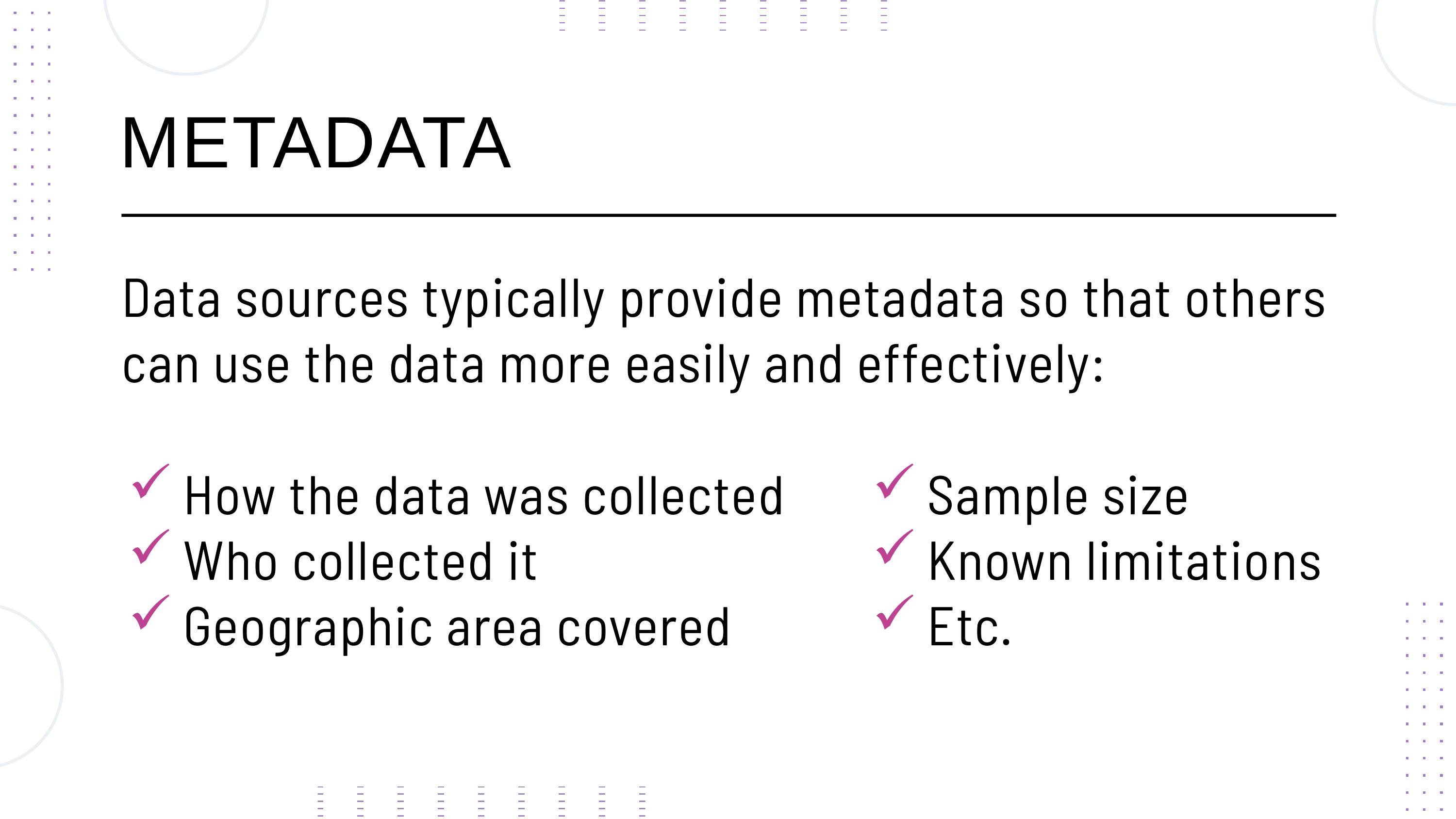

METADATA

Data sources typically provide metadata so that others can use the data more easily and effectively:
How the data was collected
Who collected it
Geographic area covered
Sample size
Known limitations
Etc.